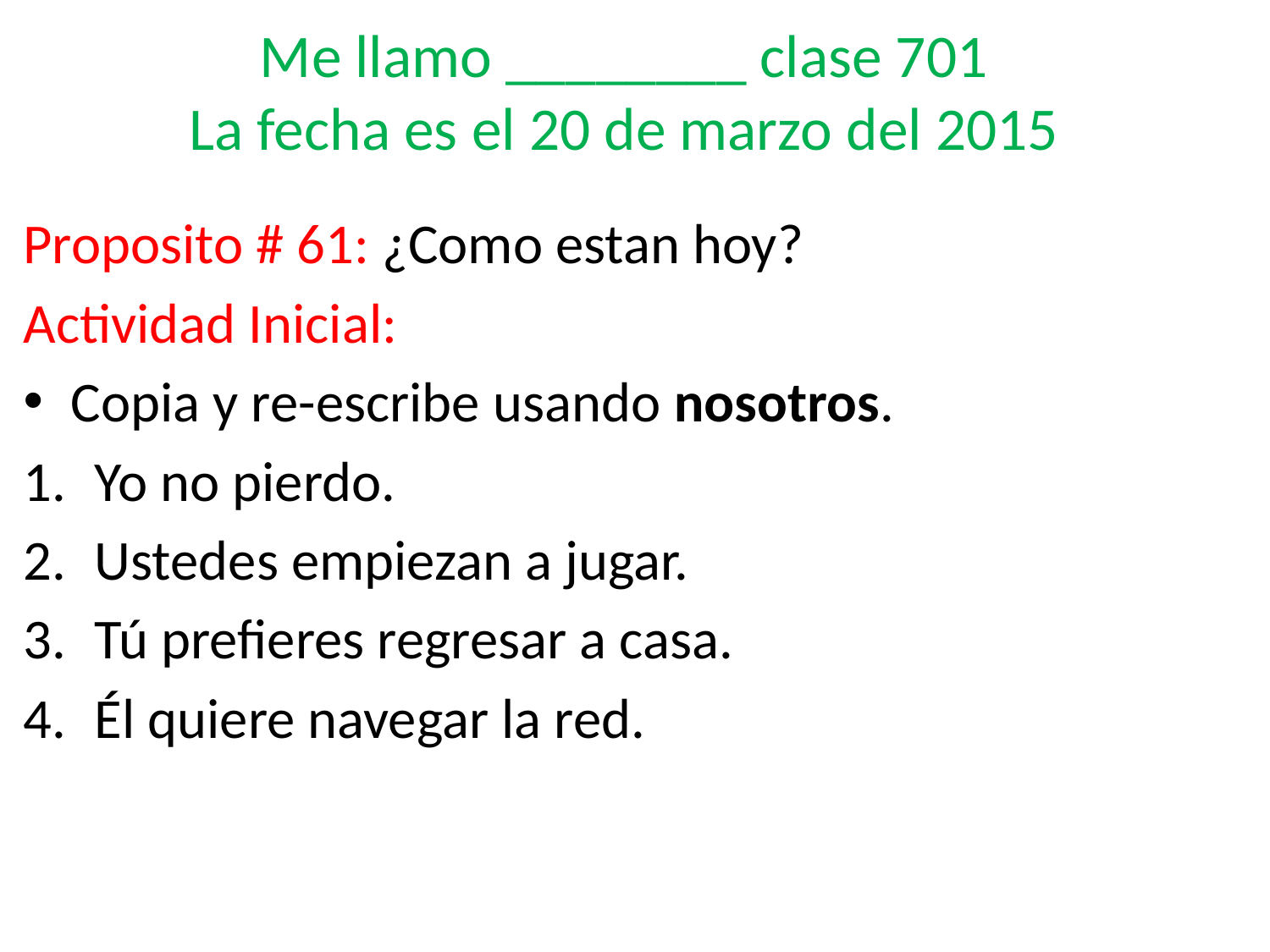

# Me llamo ________ clase 701 La fecha es el 20 de marzo del 2015
Proposito # 61: ¿Como estan hoy?
Actividad Inicial:
Copia y re-escribe usando nosotros.
Yo no pierdo.
Ustedes empiezan a jugar.
Tú prefieres regresar a casa.
Él quiere navegar la red.